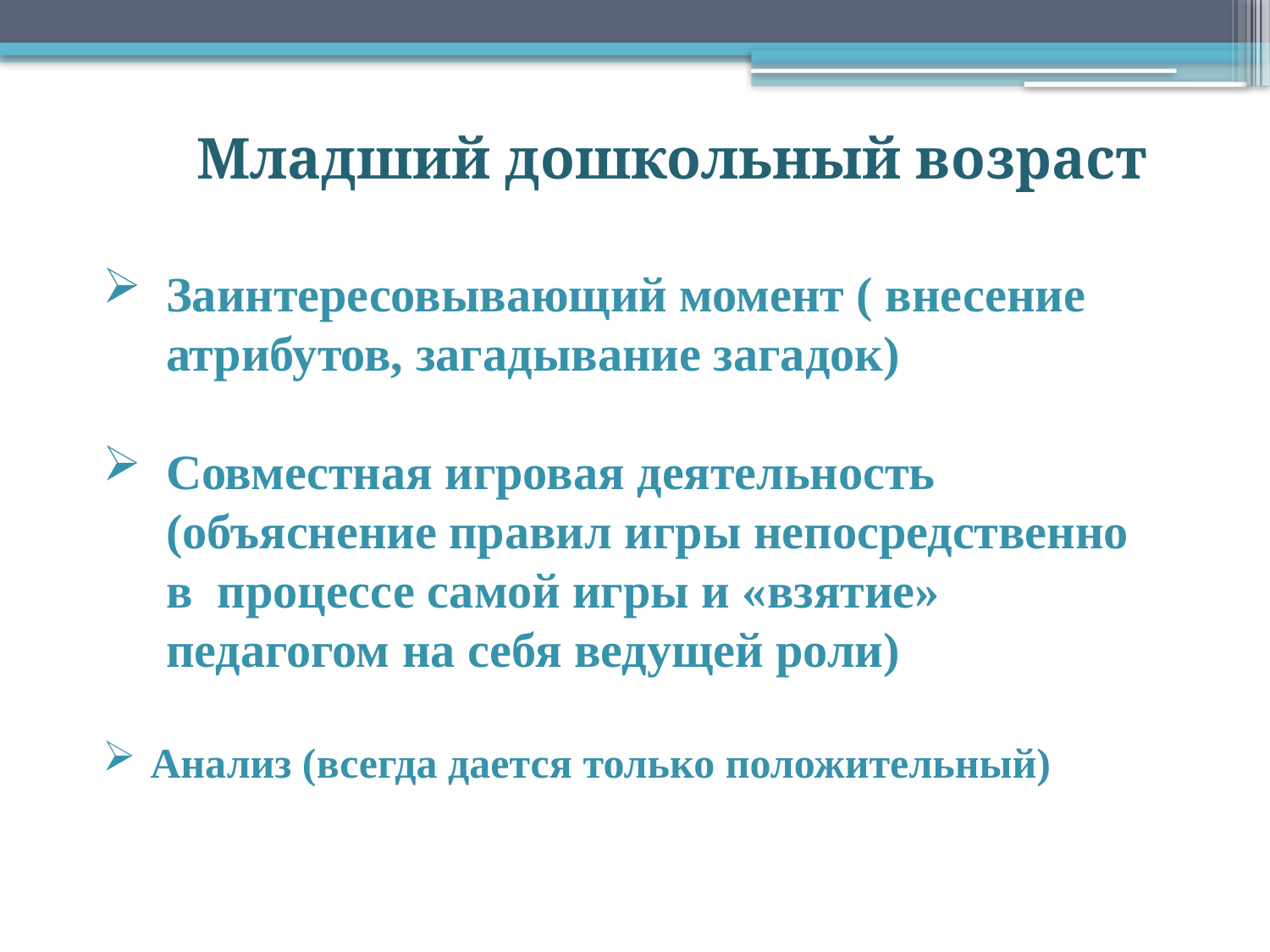

Младший дошкольный возраст
Заинтересовывающий момент ( внесение атрибутов, загадывание загадок)

Совместная игровая деятельность (объяснение правил игры непосредственно в  процессе самой игры и «взятие» педагогом на себя ведущей роли)

Анализ (всегда дается только положительный)
#